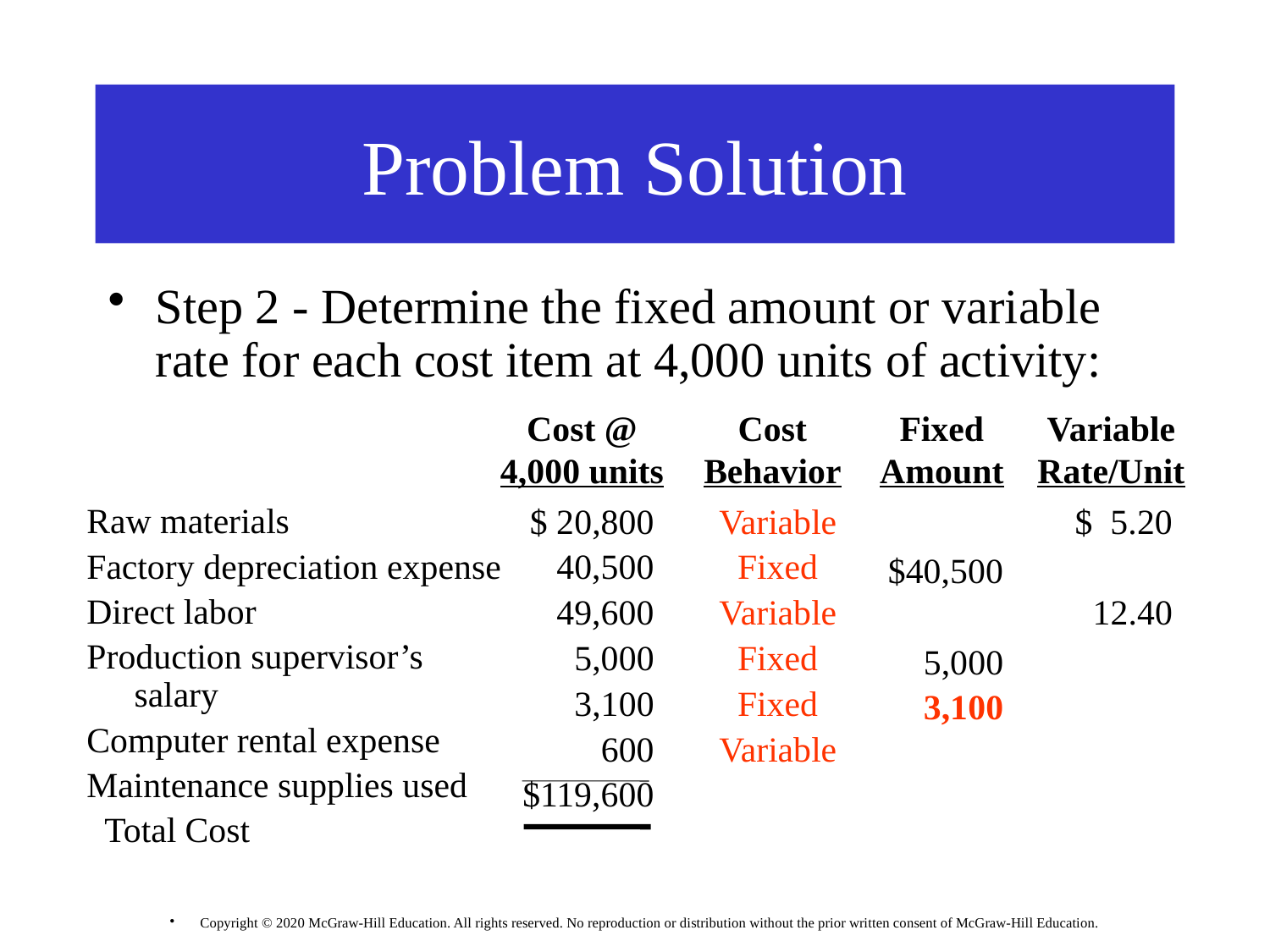

# Problem Solution
Step 2 - Determine the fixed amount or variable rate for each cost item at 4,000 units of activity:
Cost @ 4,000 units
Cost Behavior
Fixed Amount
Variable Rate/Unit
Raw materials
Factory depreciation expense
Direct labor
Production supervisor’s salary
Computer rental expense
Maintenance supplies used
  Total Cost
$ 20,800
40,500
49,600
5,000
3,100
         600
$119,600
Variable
Fixed
Variable
Fixed
Fixed
Variable

$40,500

5,000
3,100

$  5.20

12.40